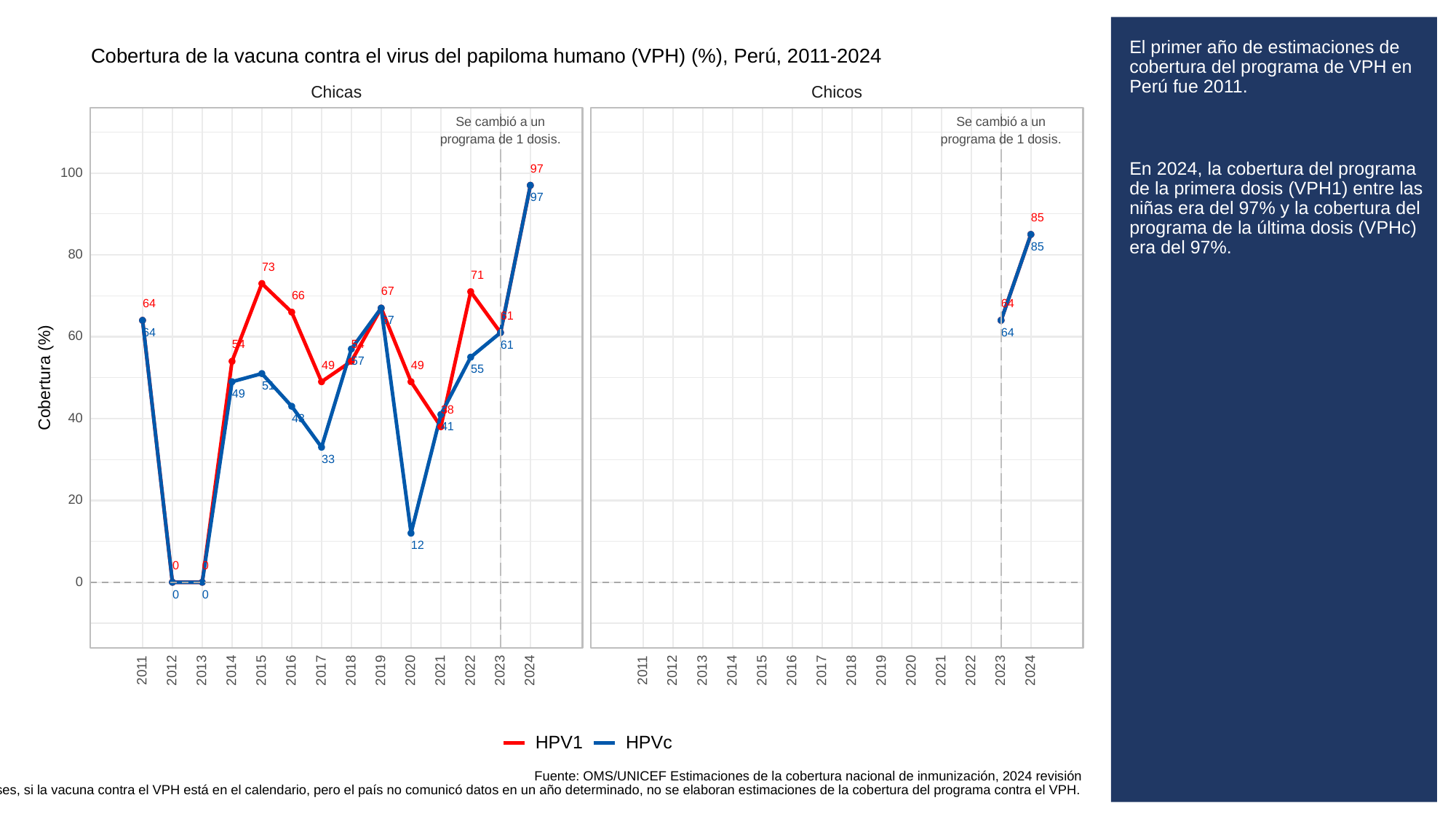

# El primer año de estimaciones de cobertura del programa de VPH en Perú fue 2011.

En 2024, la cobertura del programa de la primera dosis (VPH1) entre las niñas era del 97% y la cobertura del programa de la última dosis (VPHc) era del 97%.

Cobertura de la vacuna contra el virus del papiloma humano (VPH) (%), Perú, 2011-2024
Chicas
Chicos

Se cambió a un
Se cambió a un

programa de 1 dosis.
programa de 1 dosis.
97
100

97
85

85
80

73
71

67

66

64
64

61
67

64
64

60

54
54
61

57

49
49
55
Cobertura (%)

51
49

38

40
43

41

33

20

12
0
0
0

0
0

2013
2023
2013
2023
2011
2012
2014
2015
2016
2017
2018
2019
2020
2021
2022
2024
2011
2012
2014
2015
2016
2017
2018
2019
2020
2021
2022
2024
HPVc
HPV1

Fuente: OMS/UNICEF Estimaciones de la cobertura nacional de inmunización, 2024 revisión
Para algunos países, si la vacuna contra el VPH está en el calendario, pero el país no comunicó datos en un año determinado, no se elaboran estimaciones de la cobertura del programa contra el VPH.